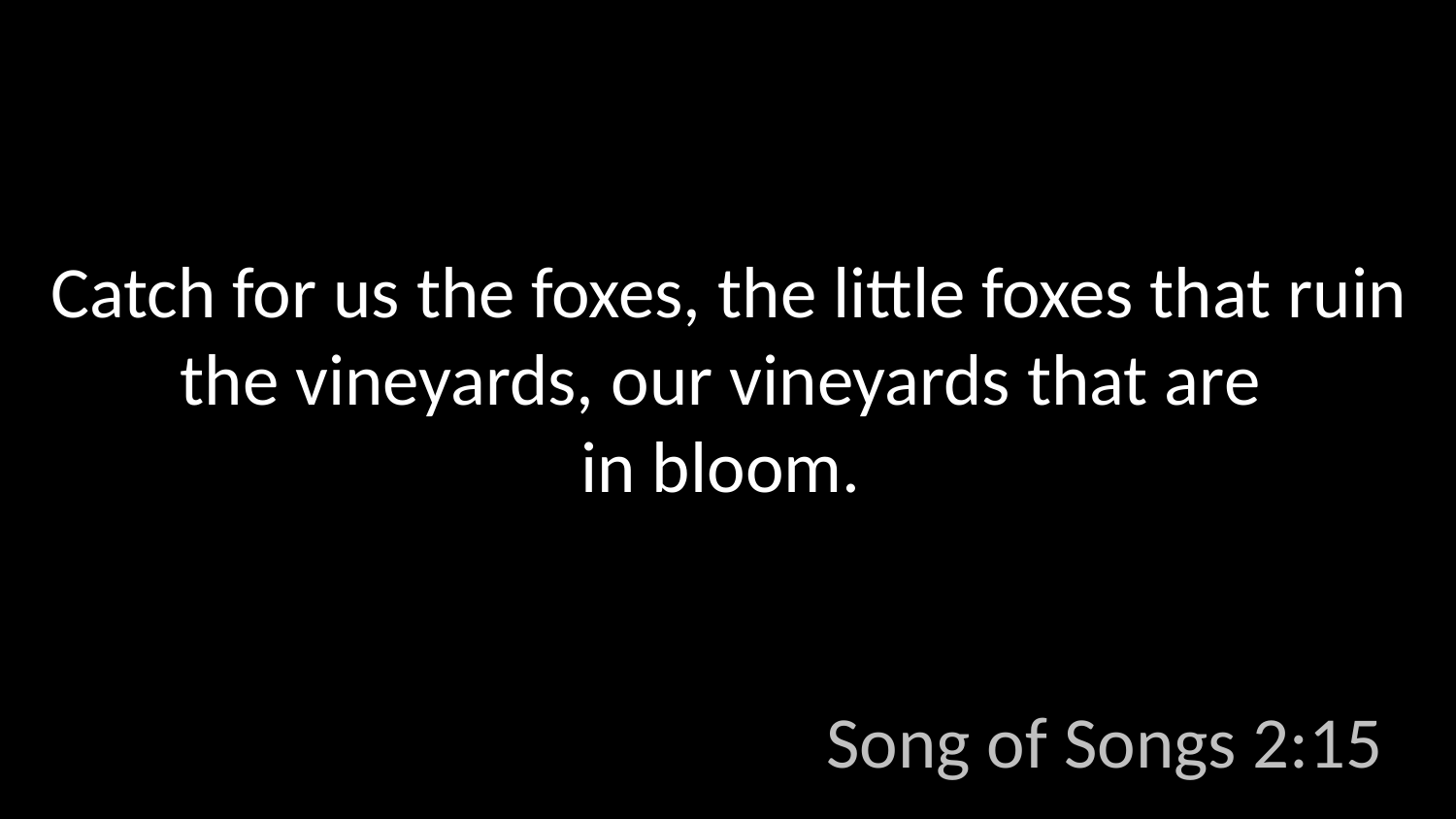

Catch for us the foxes, the little foxes that ruin the vineyards, our vineyards that are
in bloom.
Song of Songs 2:15